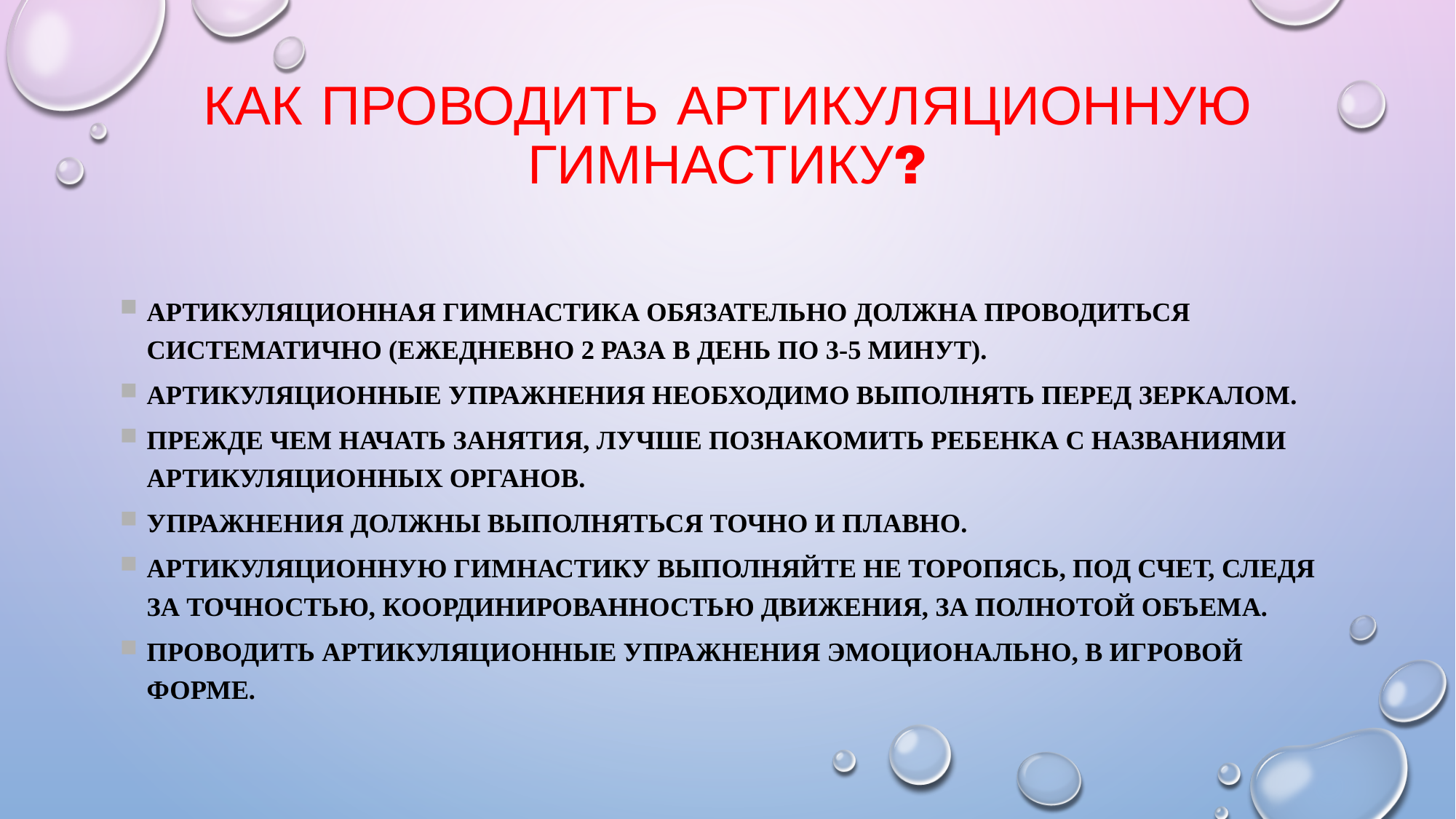

# Как проводить артикуляционную гимнастику?
Артикуляционная гимнастика обязательно должна проводиться систематично (ежедневно 2 раза в день по 3-5 минут).
Артикуляционные упражнения необходимо выполнять перед зеркалом.
Прежде чем начать занятия, лучше познакомить ребенка с названиями артикуляционных органов.
Упражнения должны выполняться точно и плавно.
Артикуляционную гимнастику выполняйте не торопясь, под счет, следя за точностью, координированностью движения, за полнотой объема.
Проводить артикуляционные упражнения эмоционально, в игровой форме.